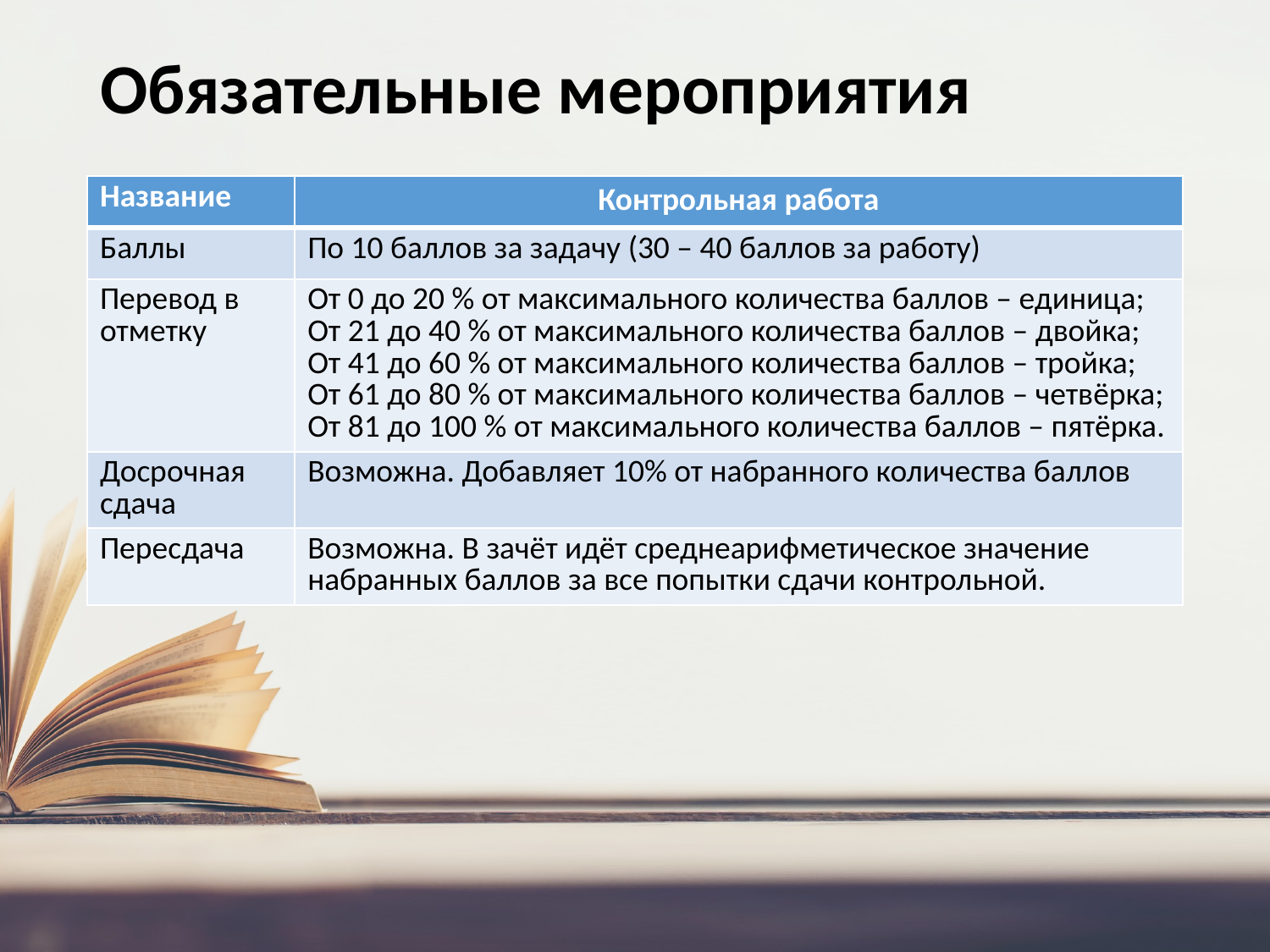

# Обязательные мероприятия
| Название | Контрольная работа |
| --- | --- |
| Баллы | По 10 баллов за задачу (30 – 40 баллов за работу) |
| Перевод в отметку | От 0 до 20 % от максимального количества баллов – единица; От 21 до 40 % от максимального количества баллов – двойка; От 41 до 60 % от максимального количества баллов – тройка; От 61 до 80 % от максимального количества баллов – четвёрка; От 81 до 100 % от максимального количества баллов – пятёрка. |
| Досрочная сдача | Возможна. Добавляет 10% от набранного количества баллов |
| Пересдача | Возможна. В зачёт идёт среднеарифметическое значение набранных баллов за все попытки сдачи контрольной. |